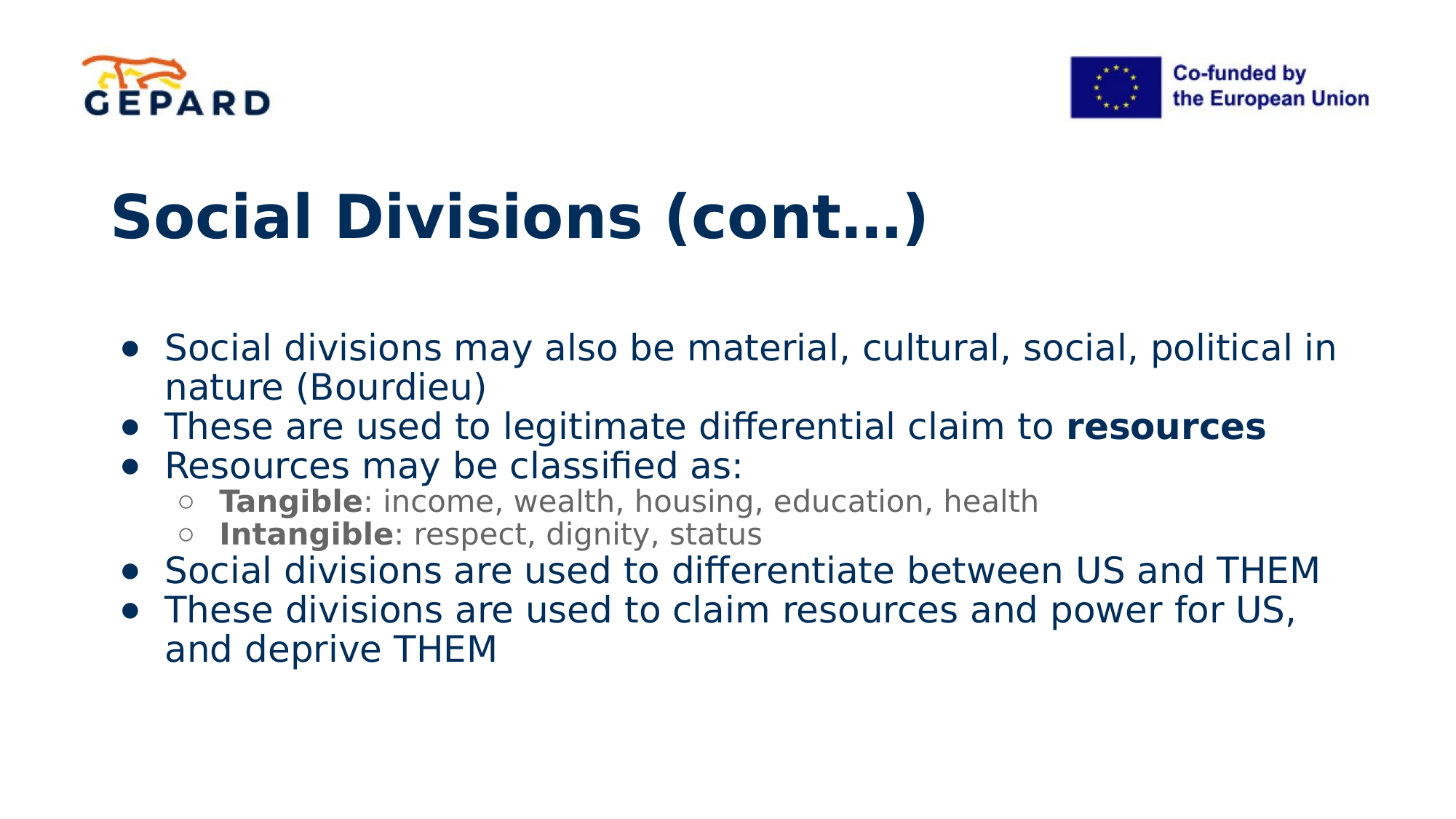

# Social Divisions (cont…)
Social divisions may also be material, cultural, social, political in nature (Bourdieu)
These are used to legitimate differential claim to resources
Resources may be classified as:
Tangible: income, wealth, housing, education, health
Intangible: respect, dignity, status
Social divisions are used to differentiate between US and THEM
These divisions are used to claim resources and power for US, and deprive THEM